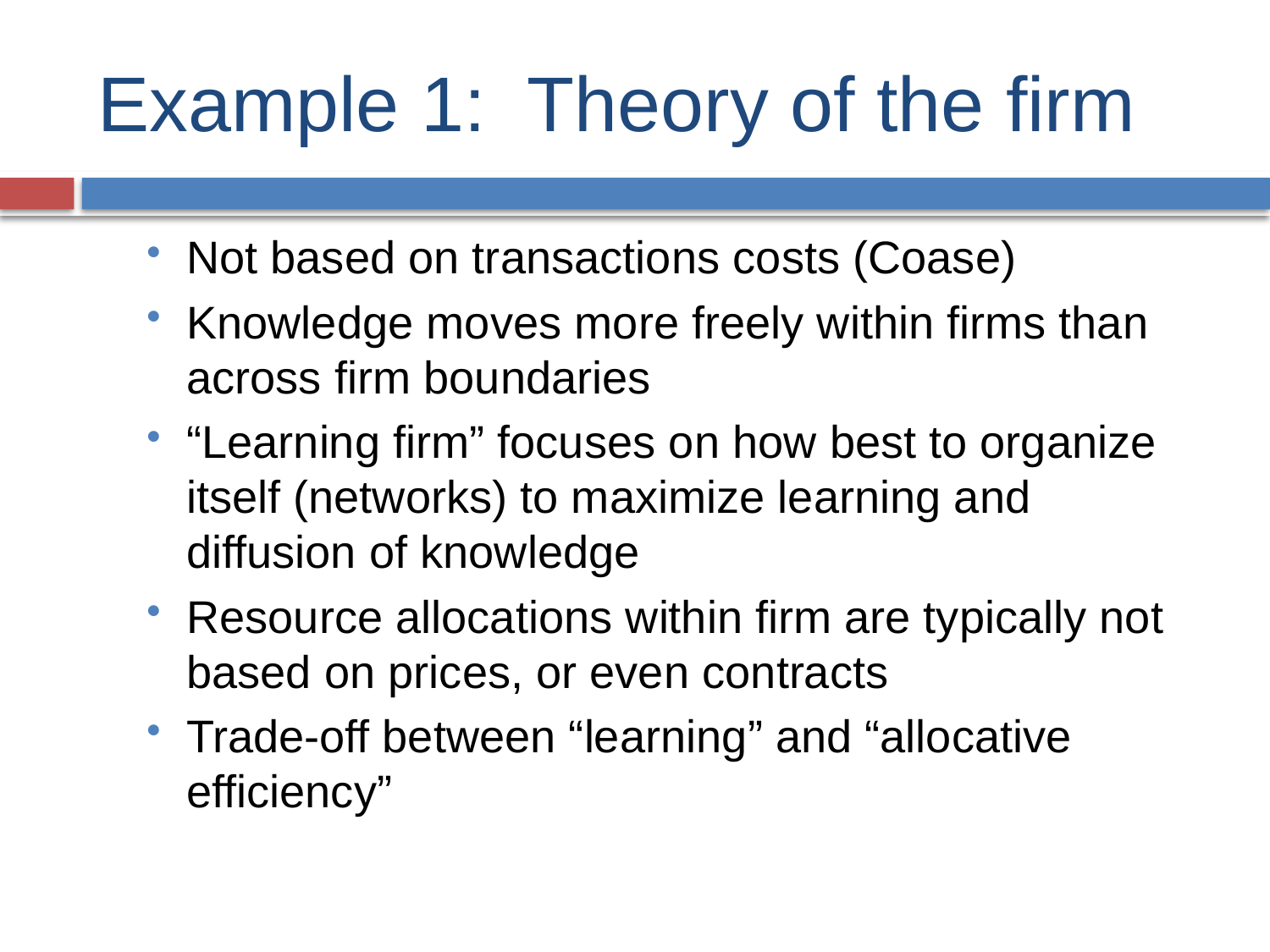

# Example 1:  Theory of the firm
Not based on transactions costs (Coase)
Knowledge moves more freely within firms than across firm boundaries
“Learning firm” focuses on how best to organize itself (networks) to maximize learning and diffusion of knowledge
Resource allocations within firm are typically not based on prices, or even contracts
Trade-off between “learning” and “allocative efficiency”